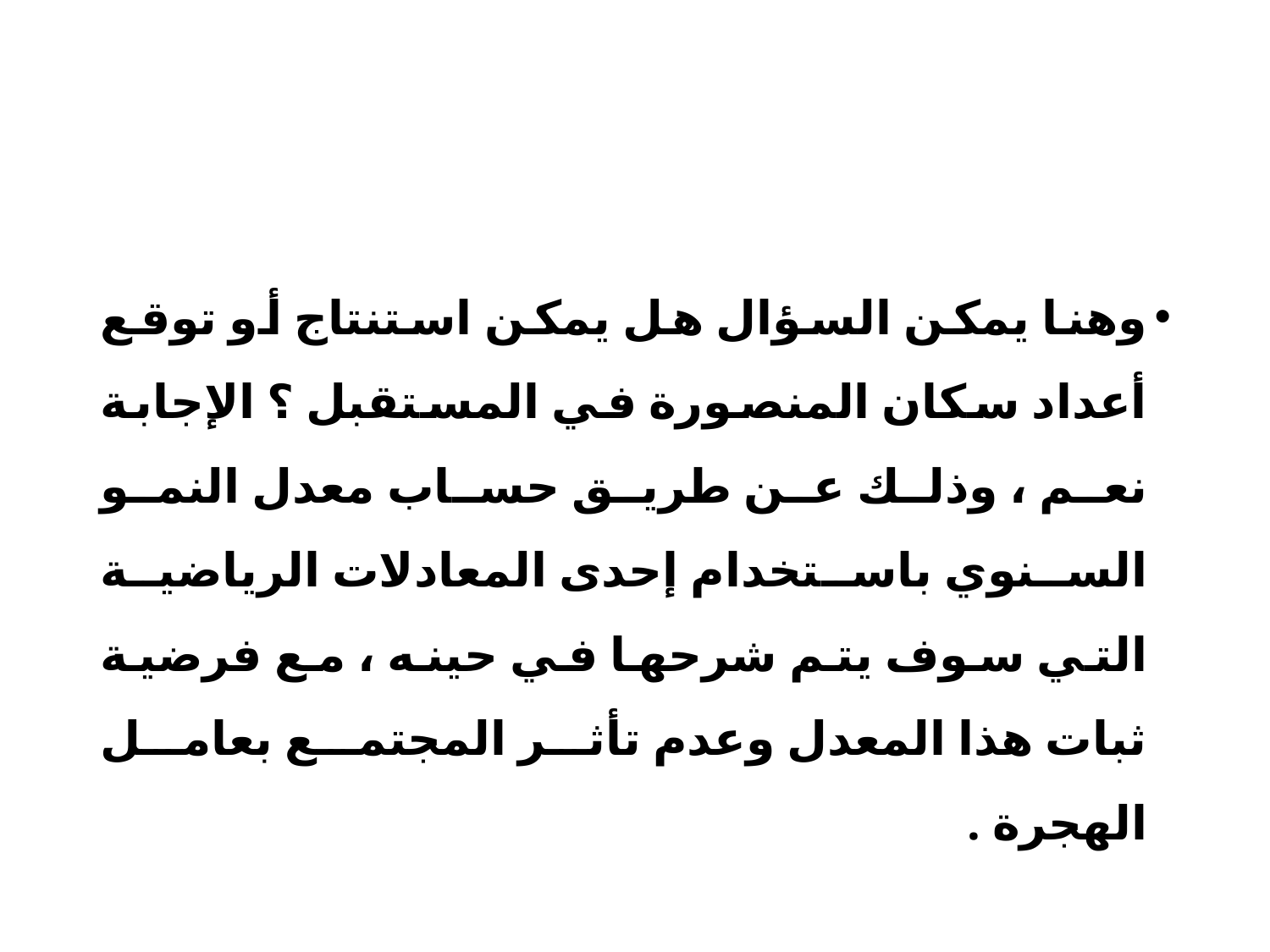

وهنا يمكن السؤال هل يمكن استنتاج أو توقع أعداد سكان المنصورة في المستقبل ؟ الإجابة نعم ، وذلك عن طريق حساب معدل النمو السنوي باستخدام إحدى المعادلات الرياضية التي سوف يتم شرحها في حينه ، مع فرضية ثبات هذا المعدل وعدم تأثر المجتمع بعامل الهجرة .